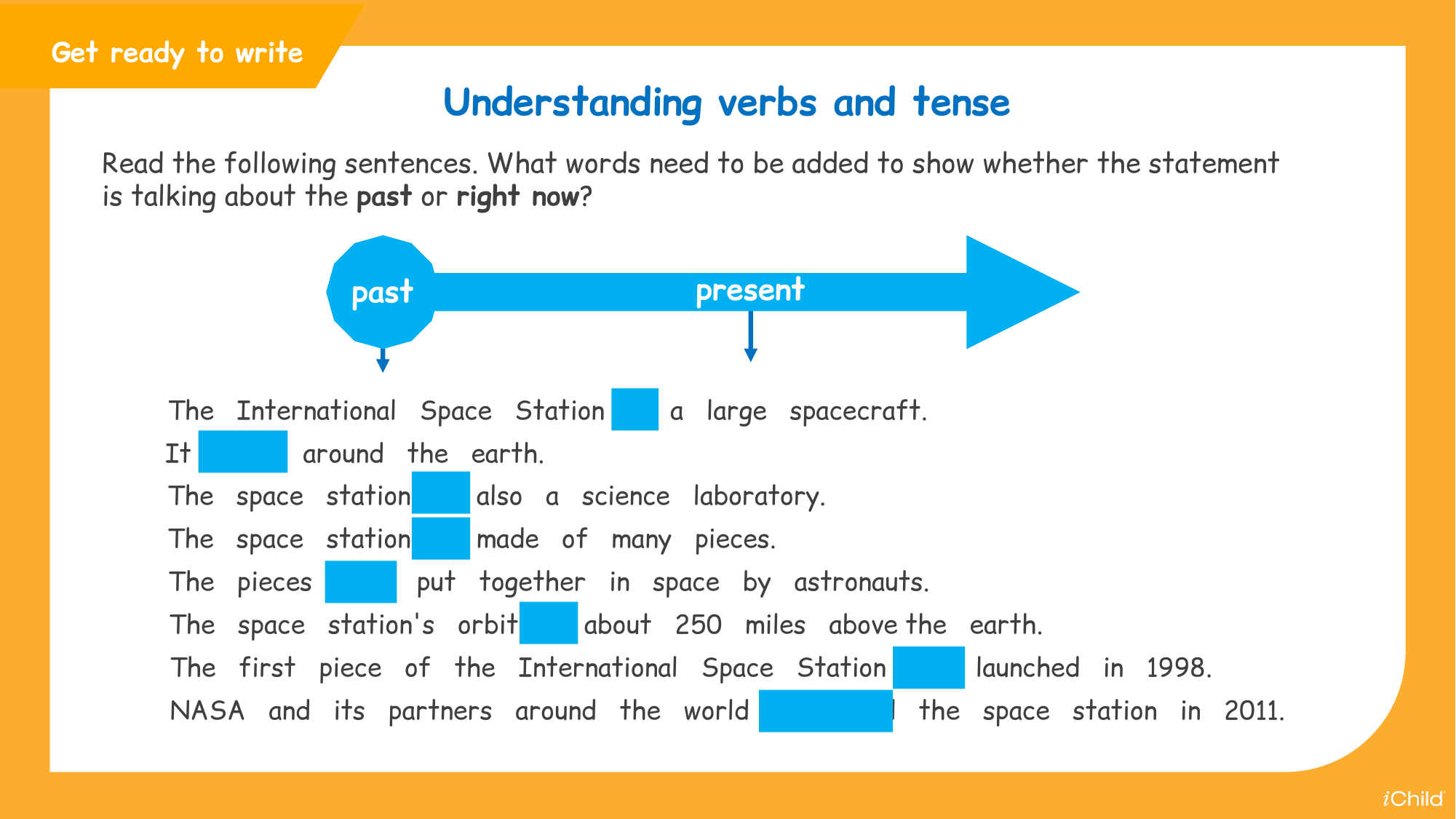

Get ready to write
Understanding verbs and tense
Read the following sentences. What words need to be added to show whether the statement is talking about the past or right now?
present
past

The   International   Space   Station   is   a   large   spacecraft.

It  orbits   around   the   earth.

The   space   station   is   also   a   science   laboratory.
The   space   station   is   made   of   many   pieces.

The   pieces   were   put   together   in   space   by   astronauts.

The   space   station's   orbit   is   about   250   miles   above the   earth.
The   first   piece   of   the   International   Space   Station   was   launched   in   1998.

NASA   and   its   partners   around   the   world   completed   the   space   station   in   2011.